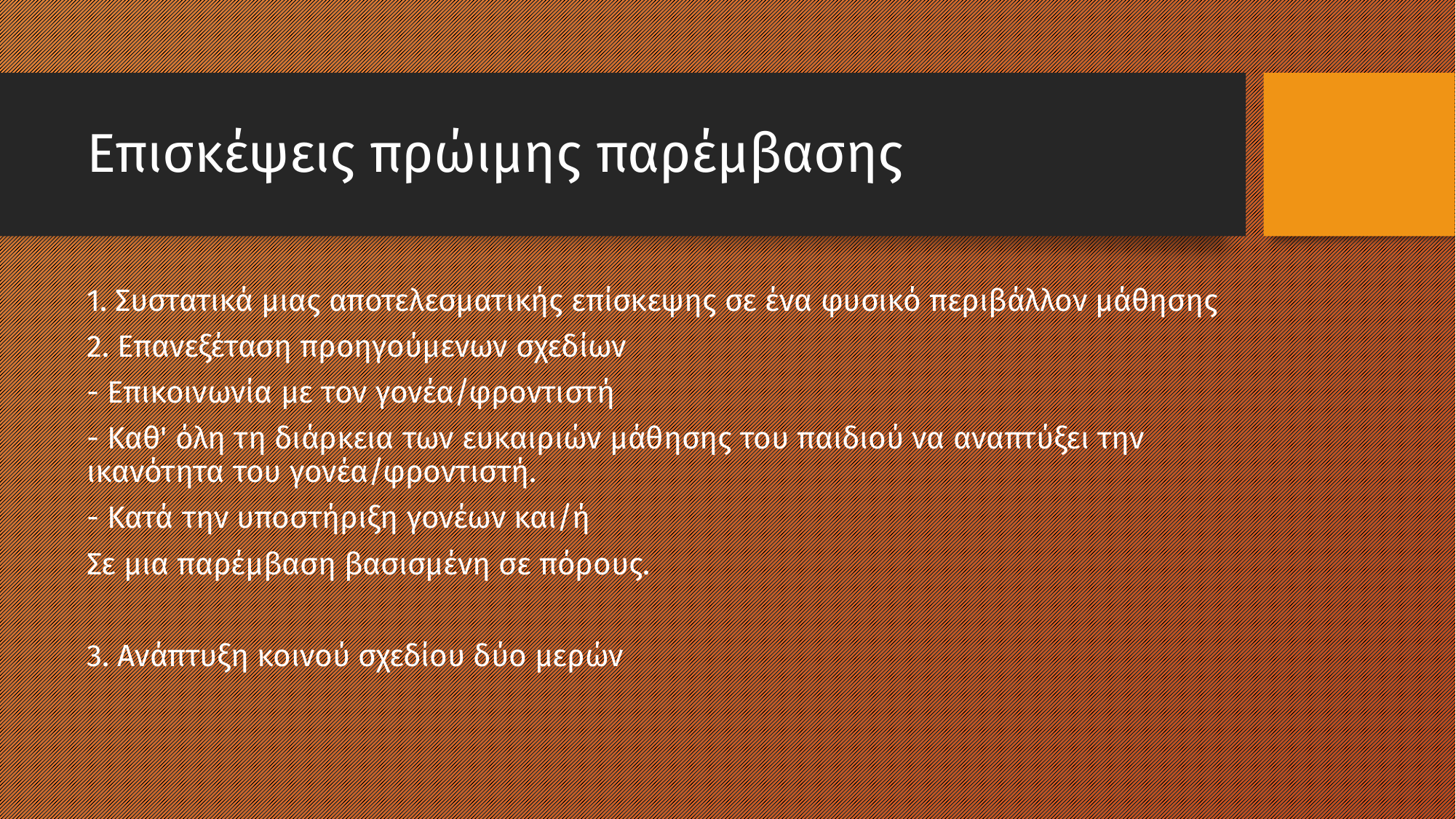

# Επισκέψεις πρώιμης παρέμβασης
1. Συστατικά μιας αποτελεσματικής επίσκεψης σε ένα φυσικό περιβάλλον μάθησης
2. Επανεξέταση προηγούμενων σχεδίων
- Επικοινωνία με τον γονέα/φροντιστή
- Καθ' όλη τη διάρκεια των ευκαιριών μάθησης του παιδιού να αναπτύξει την ικανότητα του γονέα/φροντιστή.
- Κατά την υποστήριξη γονέων και/ή
Σε μια παρέμβαση βασισμένη σε πόρους.

3. Ανάπτυξη κοινού σχεδίου δύο μερών